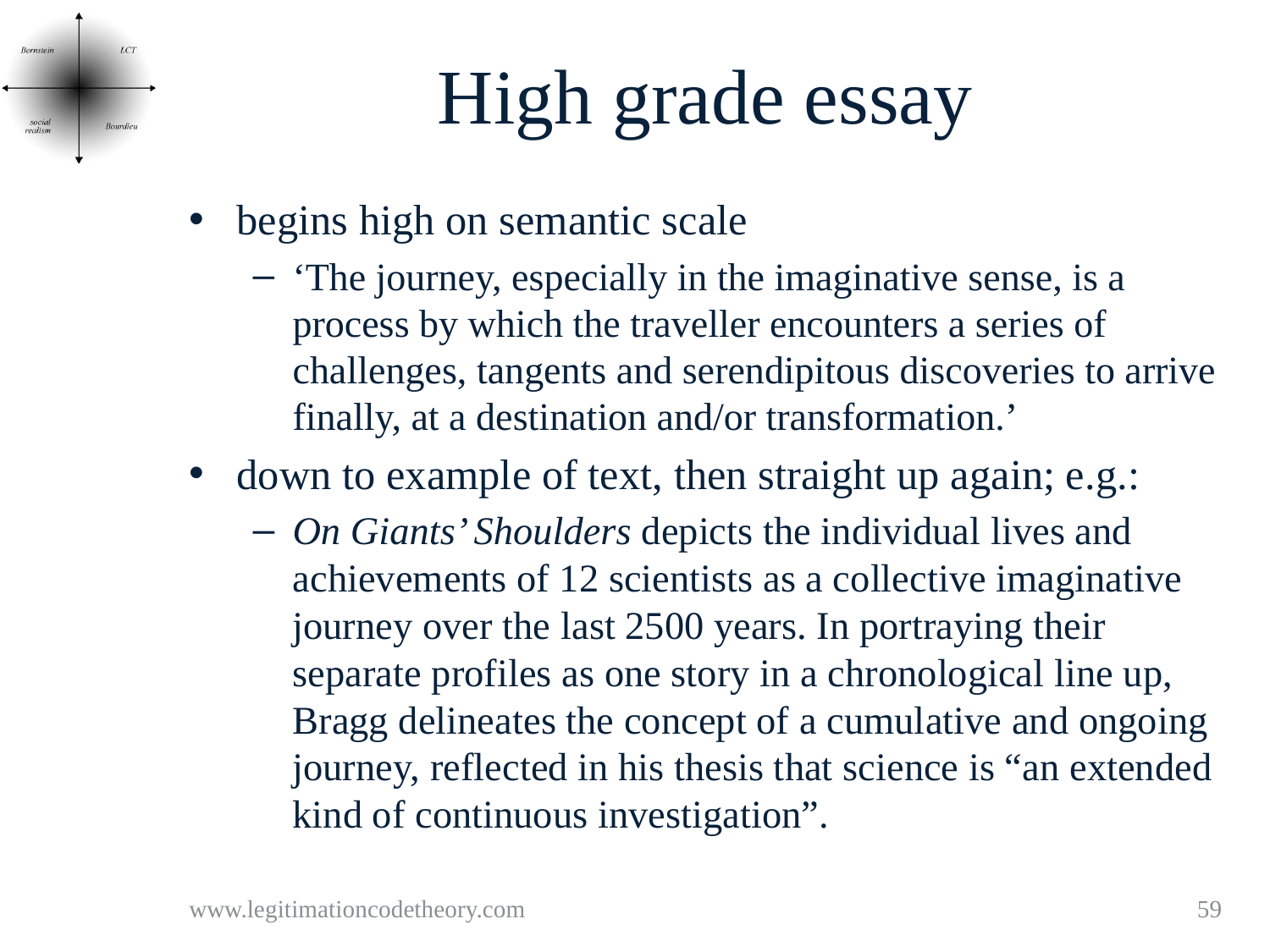

# High grade essay

begins high on semantic scale
‘The journey, especially in the imaginative sense, is a process by which the traveller encounters a series of challenges, tangents and serendipitous discoveries to arrive finally, at a destination and/or transformation.’
down to example of text, then straight up again; e.g.:
On Giants’ Shoulders depicts the individual lives and achievements of 12 scientists as a collective imaginative journey over the last 2500 years. In portraying their separate profiles as one story in a chronological line up, Bragg delineates the concept of a cumulative and ongoing journey, reflected in his thesis that science is “an extended kind of continuous investigation”.
www.legitimationcodetheory.com
59